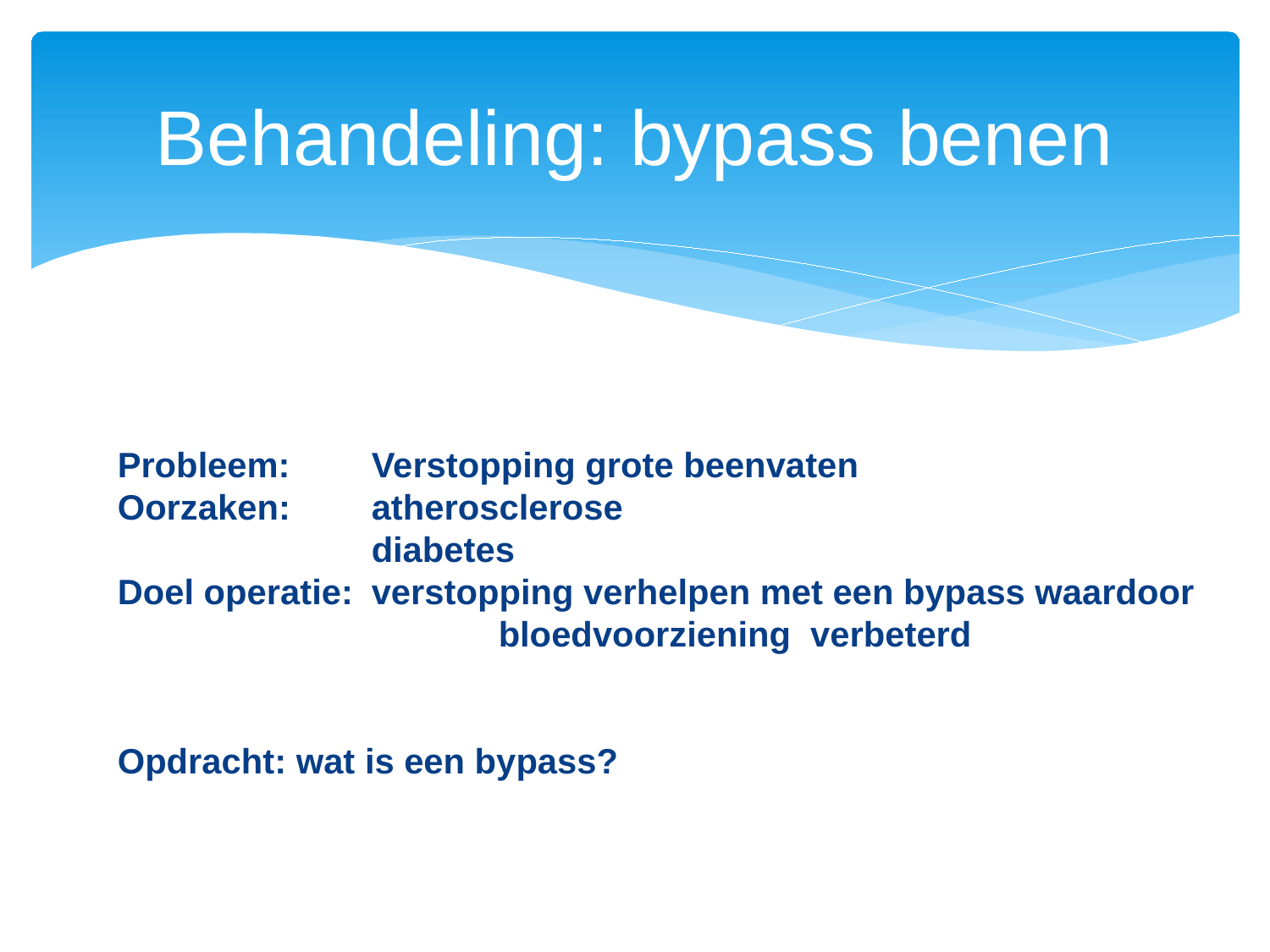

# Behandeling: bypass benen
Probleem: 	Verstopping grote beenvaten
Oorzaken: 	atherosclerose
		diabetes
Doel operatie:	verstopping verhelpen met een bypass waardoor 			bloedvoorziening  verbeterd

Opdracht: wat is een bypass?